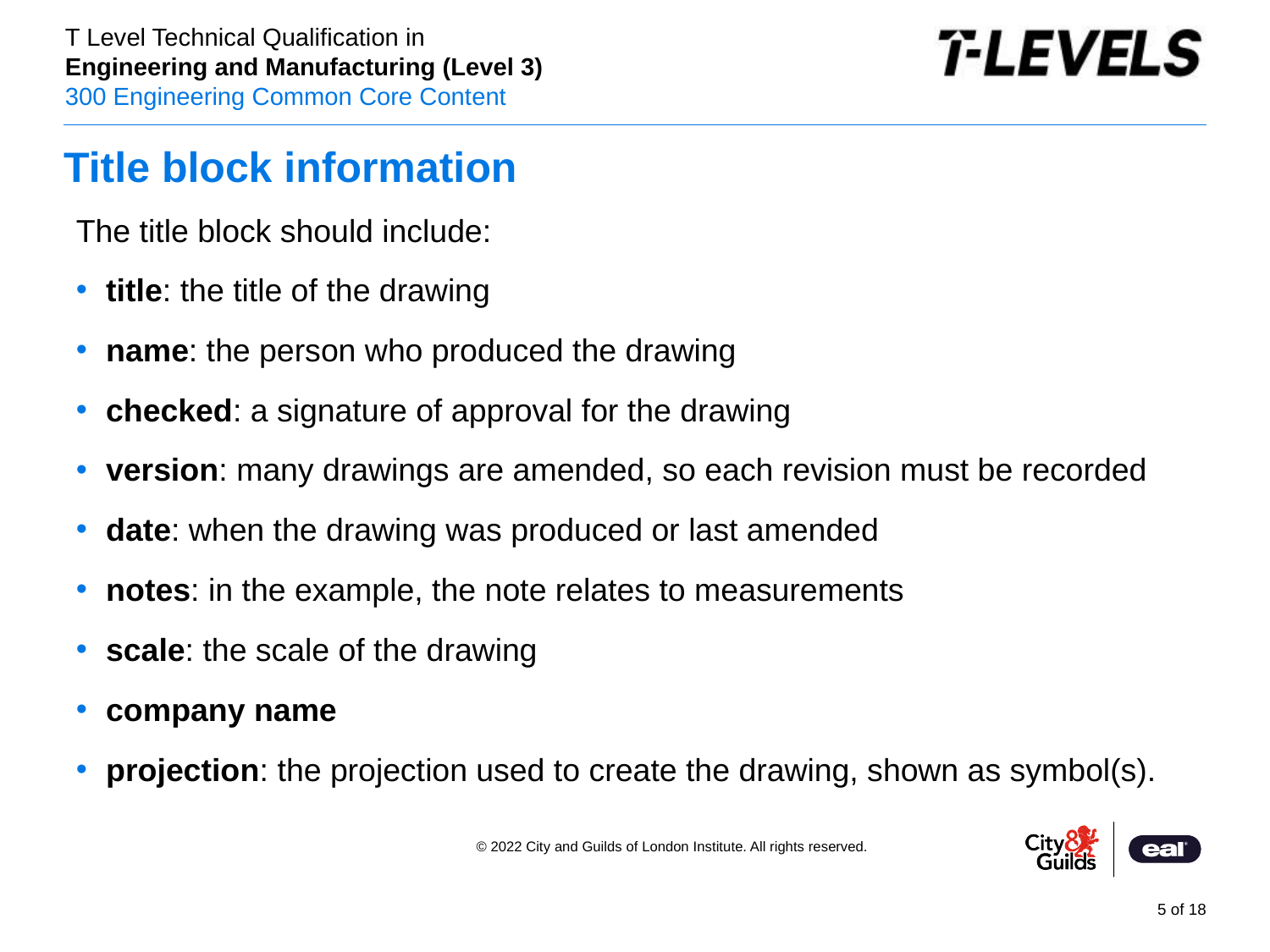

# Title block information
The title block should include:

title: the title of the drawing
name: the person who produced the drawing
checked: a signature of approval for the drawing
version: many drawings are amended, so each revision must be recorded
date: when the drawing was produced or last amended
notes: in the example, the note relates to measurements
scale: the scale of the drawing
company name
projection: the projection used to create the drawing, shown as symbol(s).